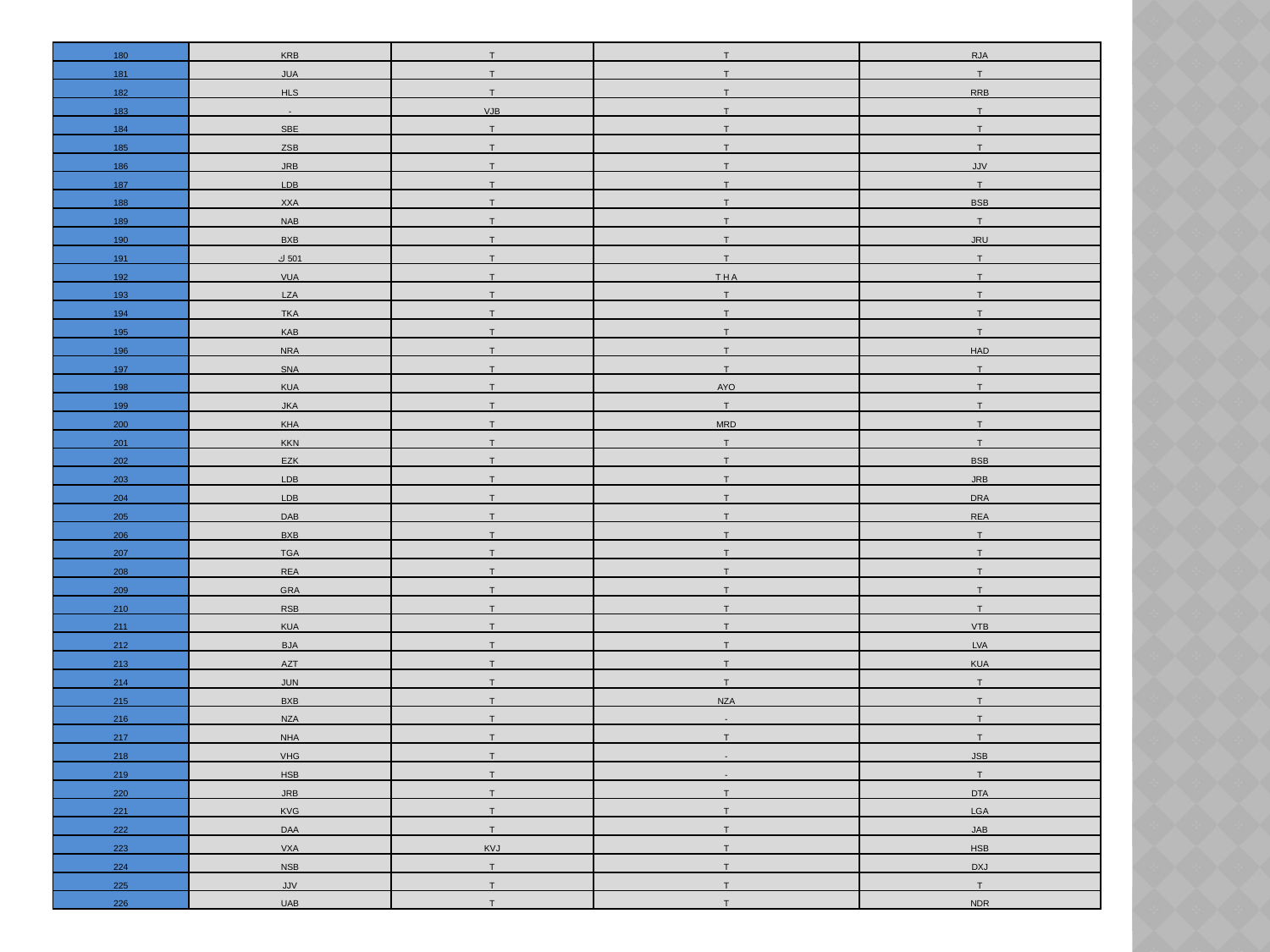

| 180 | KRB | T | T | RJA |
| --- | --- | --- | --- | --- |
| 181 | JUA | T | T | T |
| 182 | HLS | T | T | RRB |
| 183 | - | VJB | T | T |
| 184 | SBE | T | T | T |
| 185 | ZSB | T | T | T |
| 186 | JRB | T | T | JJV |
| 187 | LDB | T | T | T |
| 188 | XXA | T | T | BSB |
| 189 | NAB | T | T | T |
| 190 | BXB | T | T | JRU |
| 191 | 501 ك | T | T | T |
| 192 | VUA | T | T H A | T |
| 193 | LZA | T | T | T |
| 194 | TKA | T | T | T |
| 195 | KAB | T | T | T |
| 196 | NRA | T | T | HAD |
| 197 | SNA | T | T | T |
| 198 | KUA | T | AYO | T |
| 199 | JKA | T | T | T |
| 200 | KHA | T | MRD | T |
| 201 | KKN | T | T | T |
| 202 | EZK | T | T | BSB |
| 203 | LDB | T | T | JRB |
| 204 | LDB | T | T | DRA |
| 205 | DAB | T | T | REA |
| 206 | BXB | T | T | T |
| 207 | TGA | T | T | T |
| 208 | REA | T | T | T |
| 209 | GRA | T | T | T |
| 210 | RSB | T | T | T |
| 211 | KUA | T | T | VTB |
| 212 | BJA | T | T | LVA |
| 213 | AZT | T | T | KUA |
| 214 | JUN | T | T | T |
| 215 | BXB | T | NZA | T |
| 216 | NZA | T | - | T |
| 217 | NHA | T | T | T |
| 218 | VHG | T | - | JSB |
| 219 | HSB | T | - | T |
| 220 | JRB | T | T | DTA |
| 221 | KVG | T | T | LGA |
| 222 | DAA | T | T | JAB |
| 223 | VXA | KVJ | T | HSB |
| 224 | NSB | T | T | DXJ |
| 225 | JJV | T | T | T |
| 226 | UAB | T | T | NDR |
#
|  |  |  |  |  |
| --- | --- | --- | --- | --- |
|  |  |  |  |  |
|  |  |  |  |  |
|  |  |  |  |  |
|  |  |  |  |  |
|  |  |  |  |  |
|  |  |  |  |  |
|  |  |  |  |  |
|  |  |  |  |  |
|  |  |  |  |  |
|  |  |  |  |  |
|  |  |  |  |  |
|  |  |  |  |  |
|  |  |  |  |  |
|  |  |  |  |  |
|  |  |  |  |  |
|  |  |  |  |  |
|  |  |  |  |  |
|  |  |  |  |  |
|  |  |  |  |  |
|  |  |  |  |  |
|  |  |  |  |  |
|  |  |  |  |  |
|  |  |  |  |  |
|  |  |  |  |  |
|  |  |  |  |  |
|  |  |  |  |  |
|  |  |  |  |  |
|  |  |  |  |  |
|  |  |  |  |  |
|  |  |  |  |  |
|  |  |  |  |  |
|  |  |  |  |  |
|  |  |  |  |  |
|  |  |  |  |  |
|  |  |  |  |  |
|  |  |  |  |  |
|  |  |  |  |  |
|  |  |  |  |  |
|  |  |  |  |  |